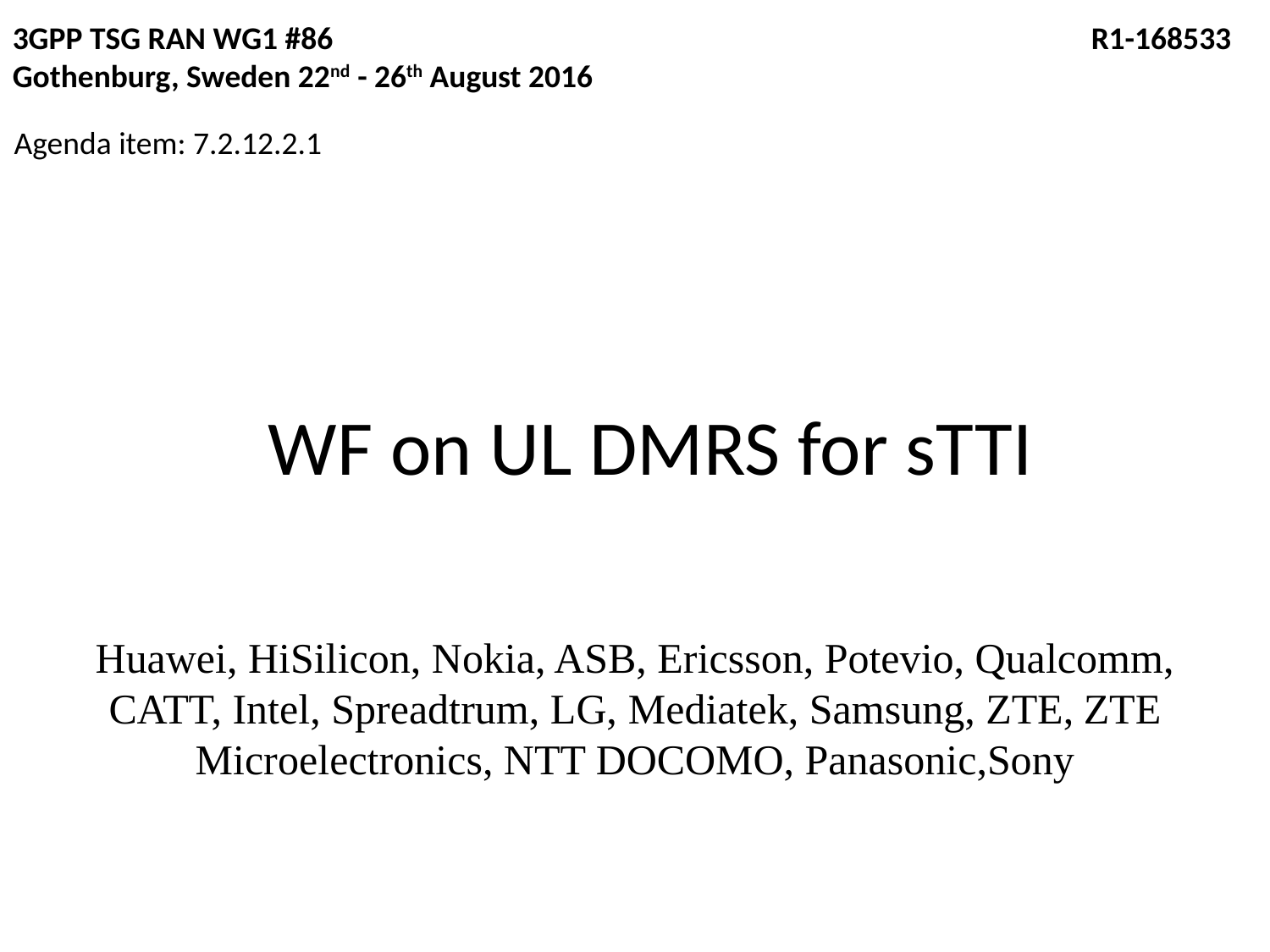

3GPP TSG RAN WG1 #86	             			                                            R1-168533
Gothenburg, Sweden 22nd - 26th August 2016
Agenda item: 7.2.12.2.1
# WF on UL DMRS for sTTI
Huawei, HiSilicon, Nokia, ASB, Ericsson, Potevio, Qualcomm, CATT, Intel, Spreadtrum, LG, Mediatek, Samsung, ZTE, ZTE Microelectronics, NTT DOCOMO, Panasonic,Sony